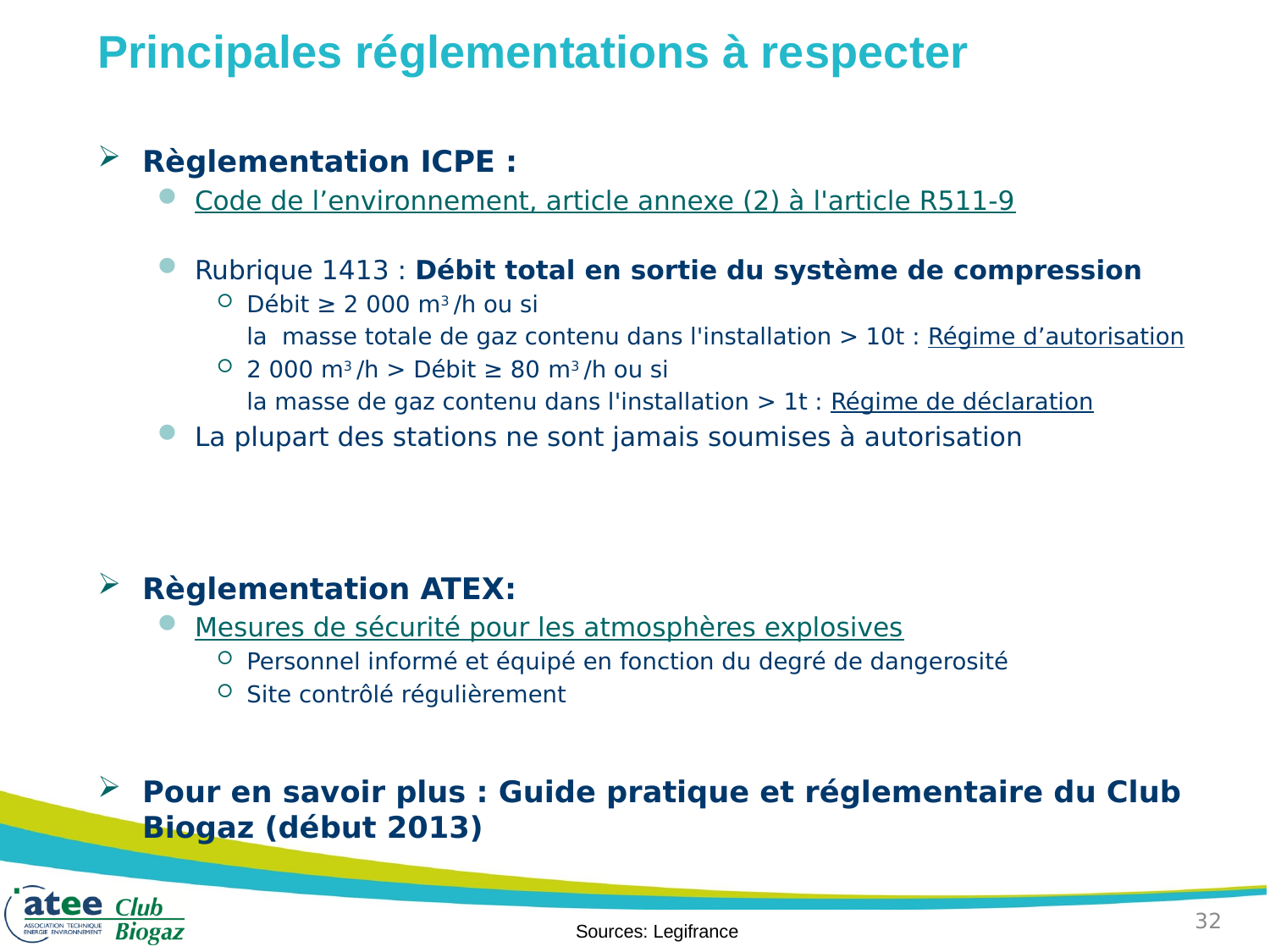

# Principales réglementations à respecter
Règlementation ICPE :
Code de l’environnement, article annexe (2) à l'article R511-9

Rubrique 1413 : Débit total en sortie du système de compression
Débit ≥ 2 000 m3 /h ou si
    la  masse totale de gaz contenu dans l'installation > 10t : Régime d’autorisation
2 000 m3 /h > Débit ≥ 80 m3 /h ou si
    la masse de gaz contenu dans l'installation > 1t : Régime de déclaration
La plupart des stations ne sont jamais soumises à autorisation

Règlementation ATEX:
Mesures de sécurité pour les atmosphères explosives
Personnel informé et équipé en fonction du degré de dangerosité
Site contrôlé régulièrement

Pour en savoir plus : Guide pratique et réglementaire du Club Biogaz (début 2013)
Sources: Legifrance